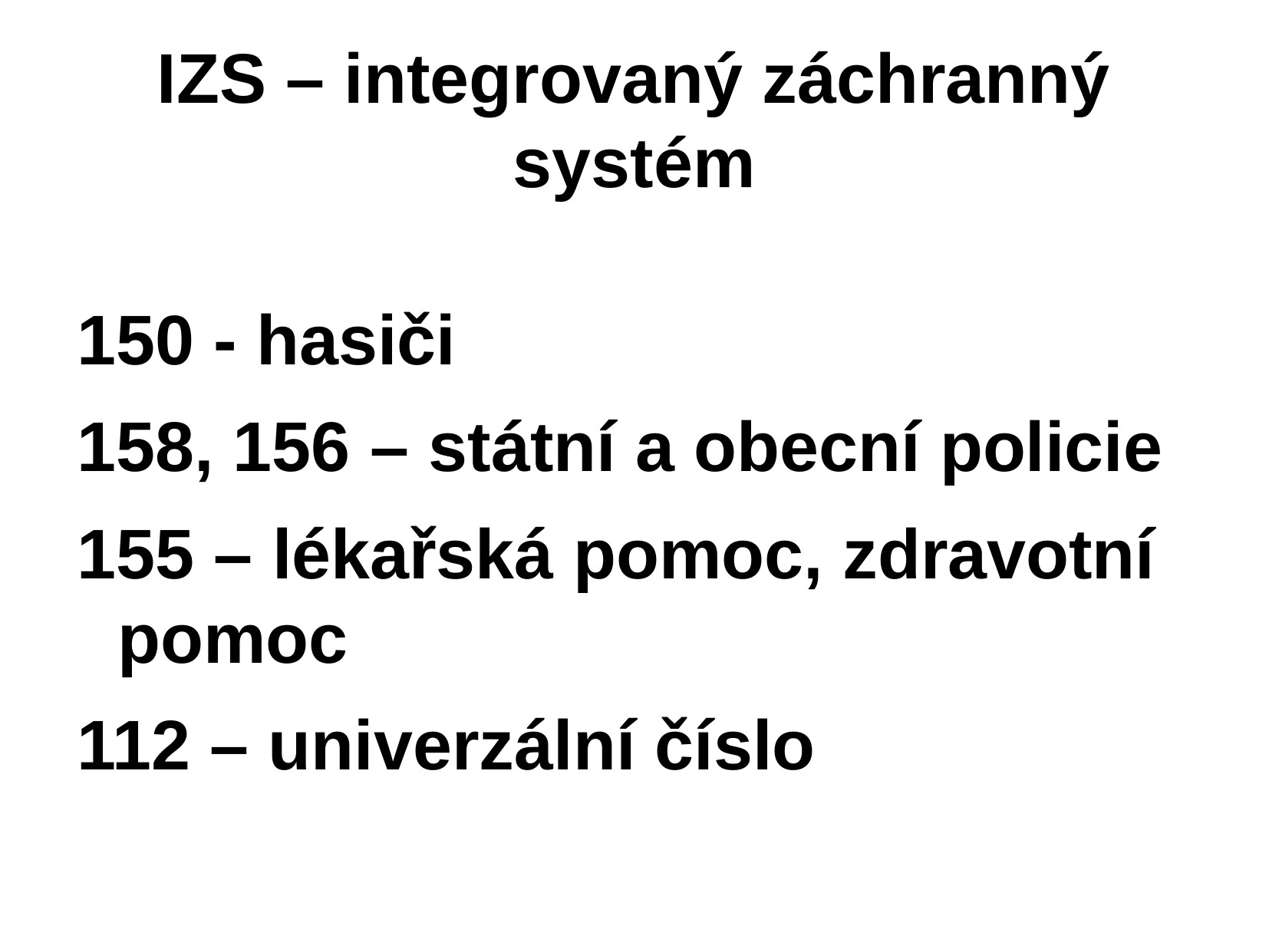

# IZS – integrovaný záchranný systém
150 - hasiči
158, 156 – státní a obecní policie
155 – lékařská pomoc, zdravotní pomoc
112 – univerzální číslo